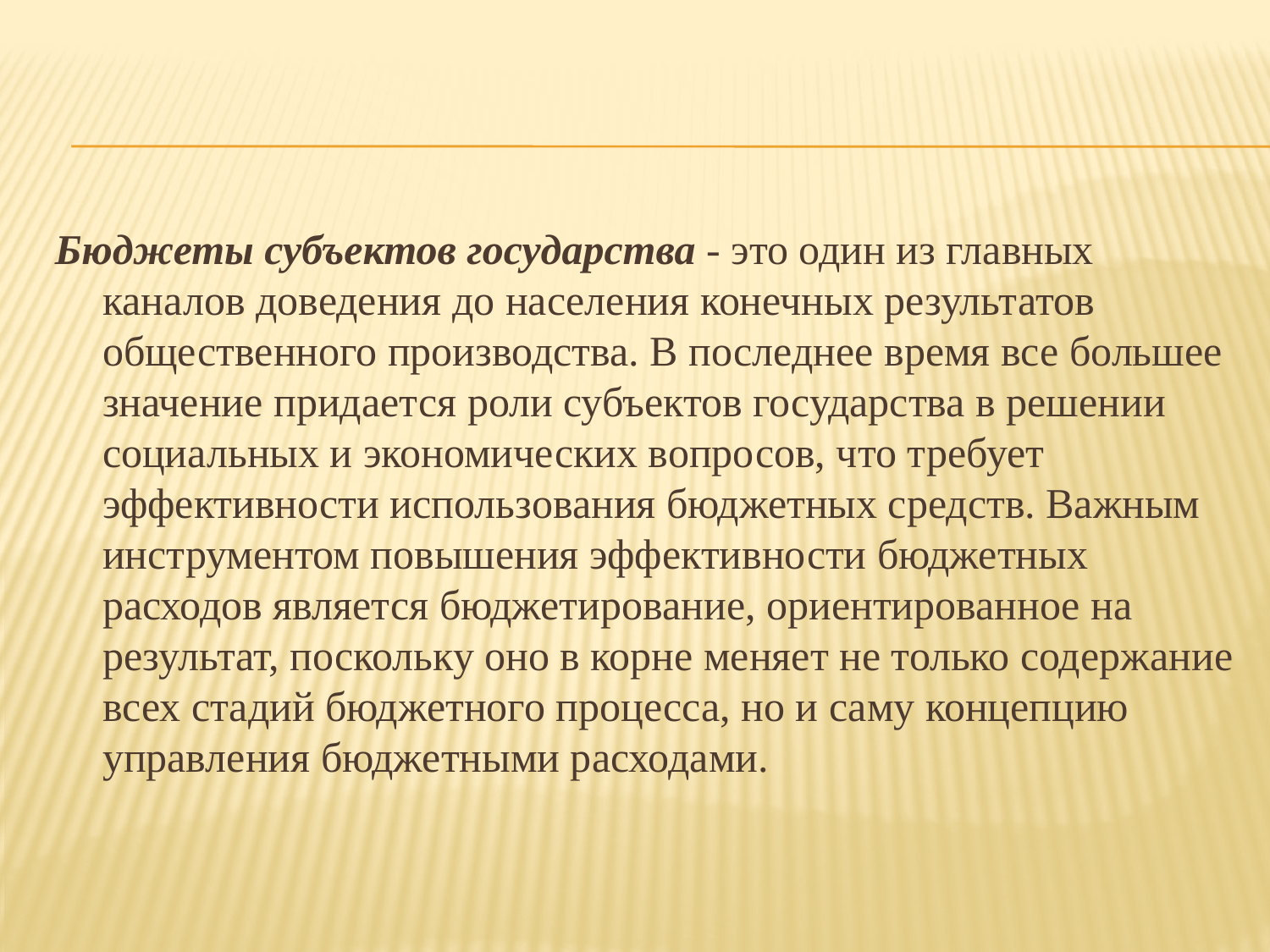

Бюджеты субъектов государства - это один из главных каналов доведения до населения конечных результатов общественного производства. В последнее время все большее значение придается роли субъектов государства в решении социальных и экономических вопросов, что требует эффективности использования бюджетных средств. Важным инструментом повышения эффективности бюджетных расходов является бюджетирование, ориентированное на результат, поскольку оно в корне меняет не только содержание всех стадий бюджетного процесса, но и саму концепцию управления бюджетными расходами.